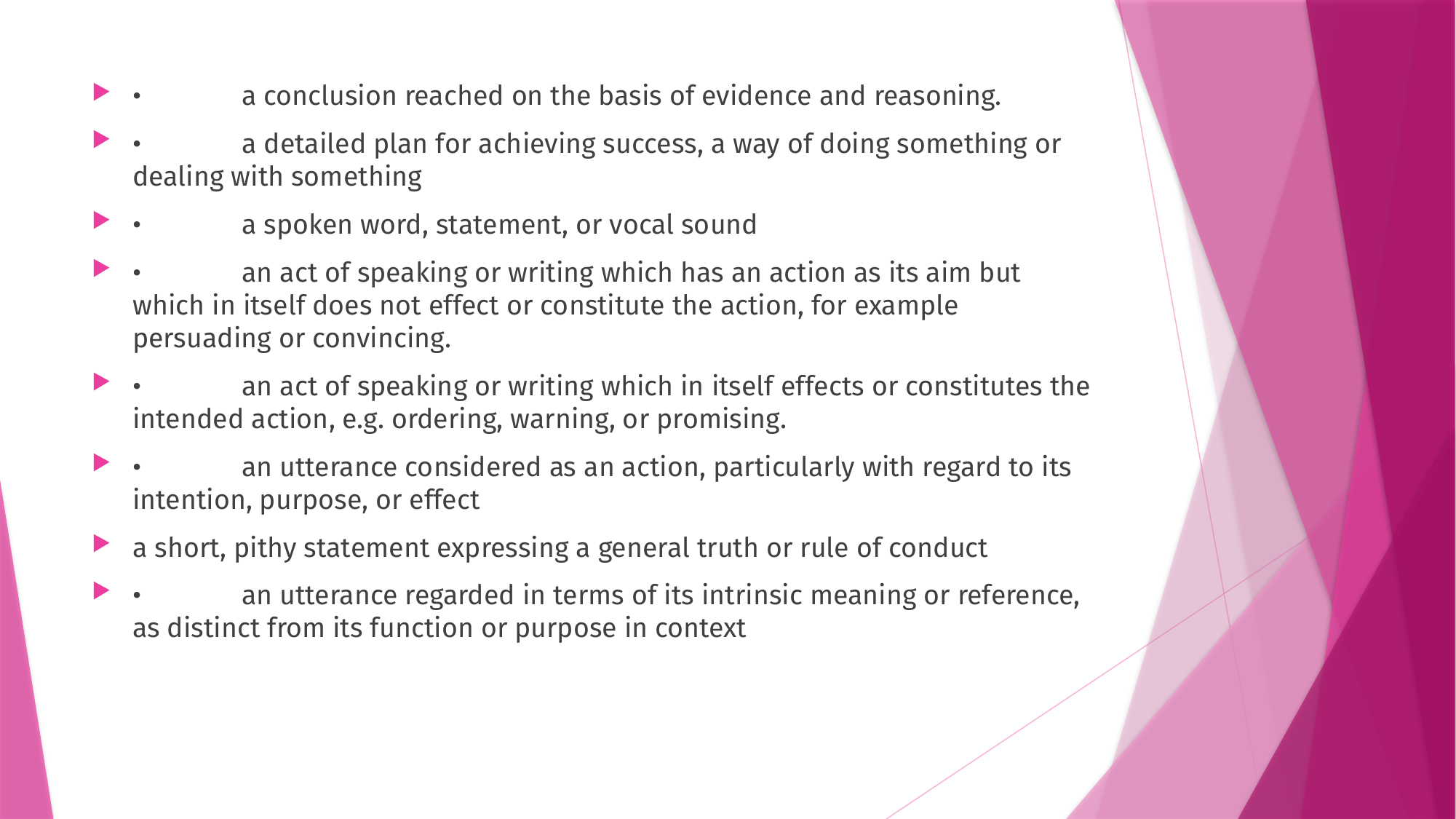

#
•	a conclusion reached on the basis of evidence and reasoning.
•	a detailed plan for achieving success, a way of doing something or dealing with something
•	a spoken word, statement, or vocal sound
•	an act of speaking or writing which has an action as its aim but which in itself does not effect or constitute the action, for example persuading or convincing.
•	an act of speaking or writing which in itself effects or constitutes the intended action, e.g. ordering, warning, or promising.
•	an utterance considered as an action, particularly with regard to its intention, purpose, or effect
a short, pithy statement expressing a general truth or rule of conduct
•	an utterance regarded in terms of its intrinsic meaning or reference, as distinct from its function or purpose in context